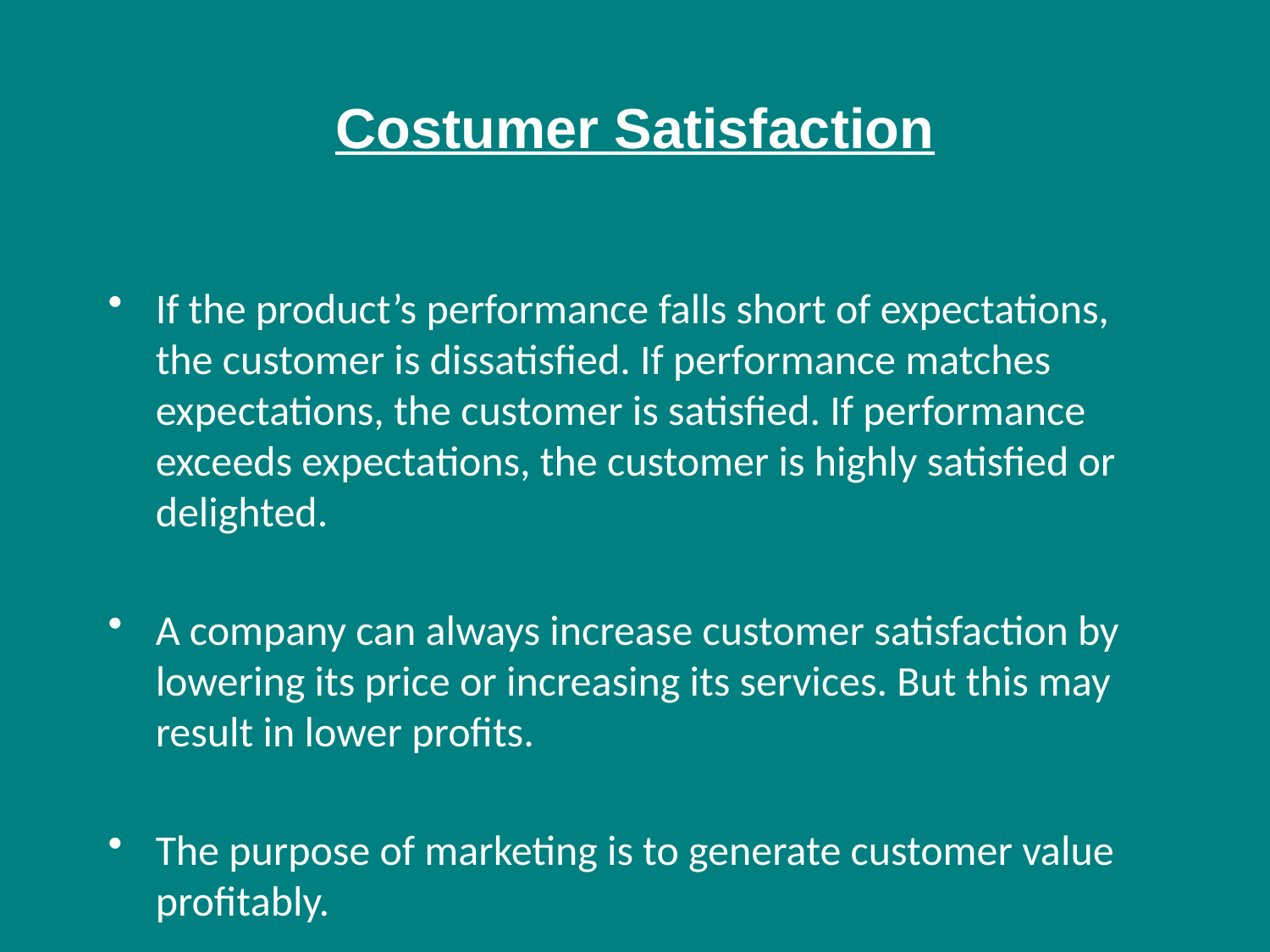

# Costumer Satisfaction
If the product’s performance falls short of expectations, the customer is dissatisfied. If performance matches expectations, the customer is satisfied. If performance exceeds expectations, the customer is highly satisfied or delighted.

A company can always increase customer satisfaction by lowering its price or increasing its services. But this may result in lower profits.

The purpose of marketing is to generate customer value profitably.